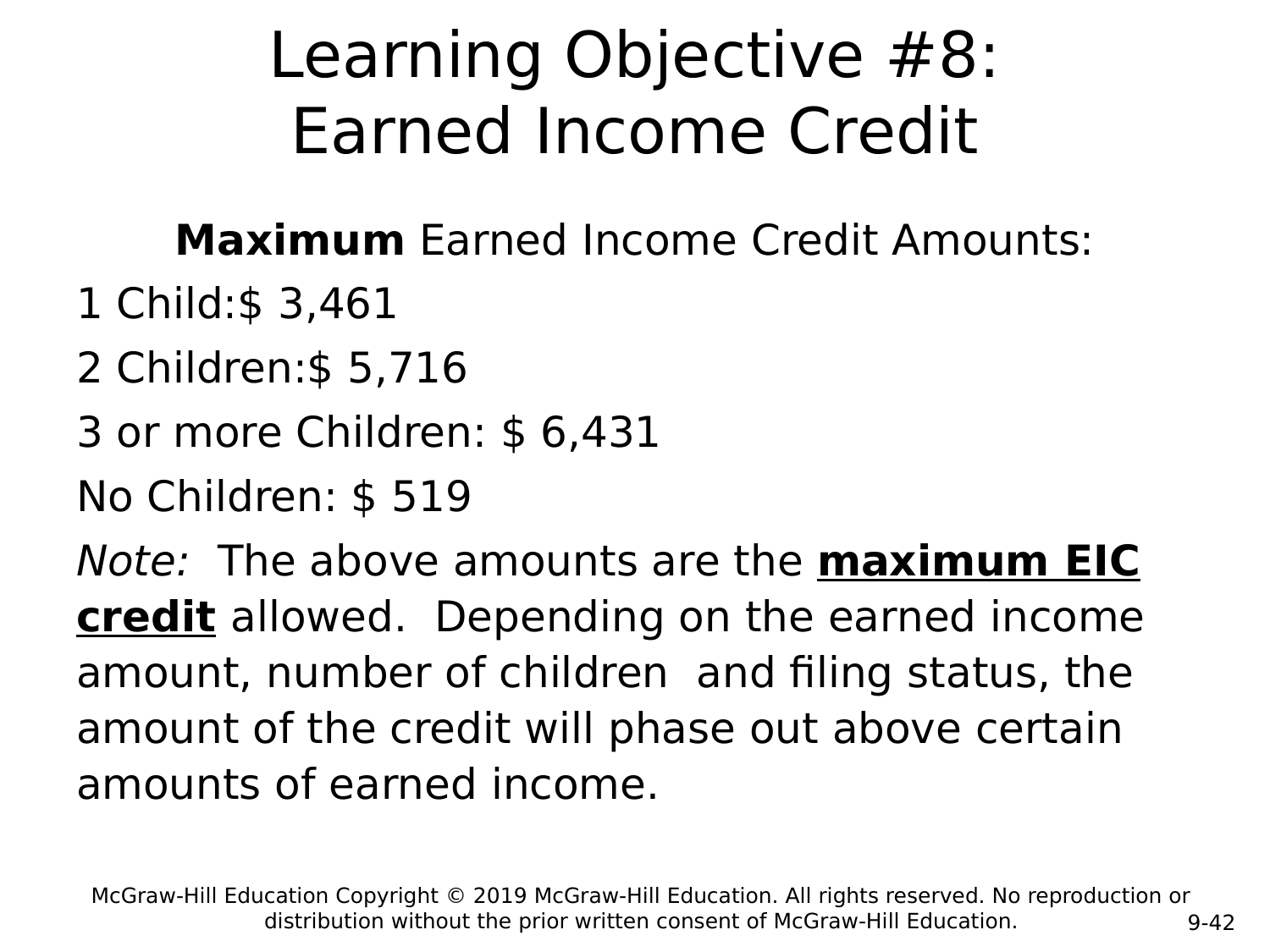

# Learning Objective #8: Earned Income Credit
Maximum Earned Income Credit Amounts:
1 Child:$ 3,461
2 Children:$ 5,716
3 or more Children: $ 6,431
No Children: $ 519
Note:  The above amounts are the maximum EIC credit allowed.  Depending on the earned income amount, number of children  and filing status, the amount of the credit will phase out above certain amounts of earned income.
McGraw-Hill Education Copyright © 2019 McGraw-Hill Education. All rights reserved. No reproduction or distribution without the prior written consent of McGraw-Hill Education.
9-42